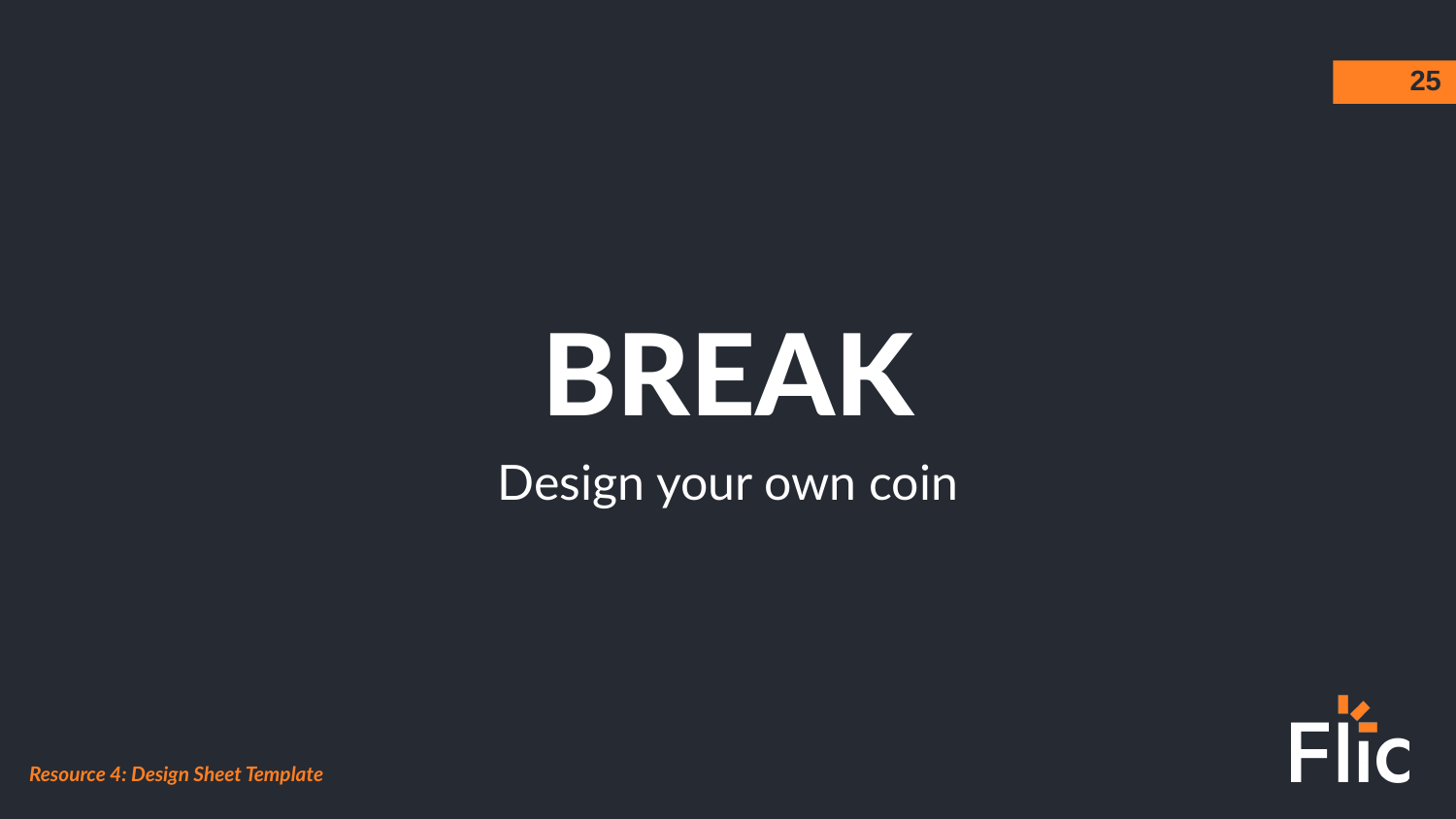

25
BREAK
Design your own coin
Resource 4: Design Sheet Template
25